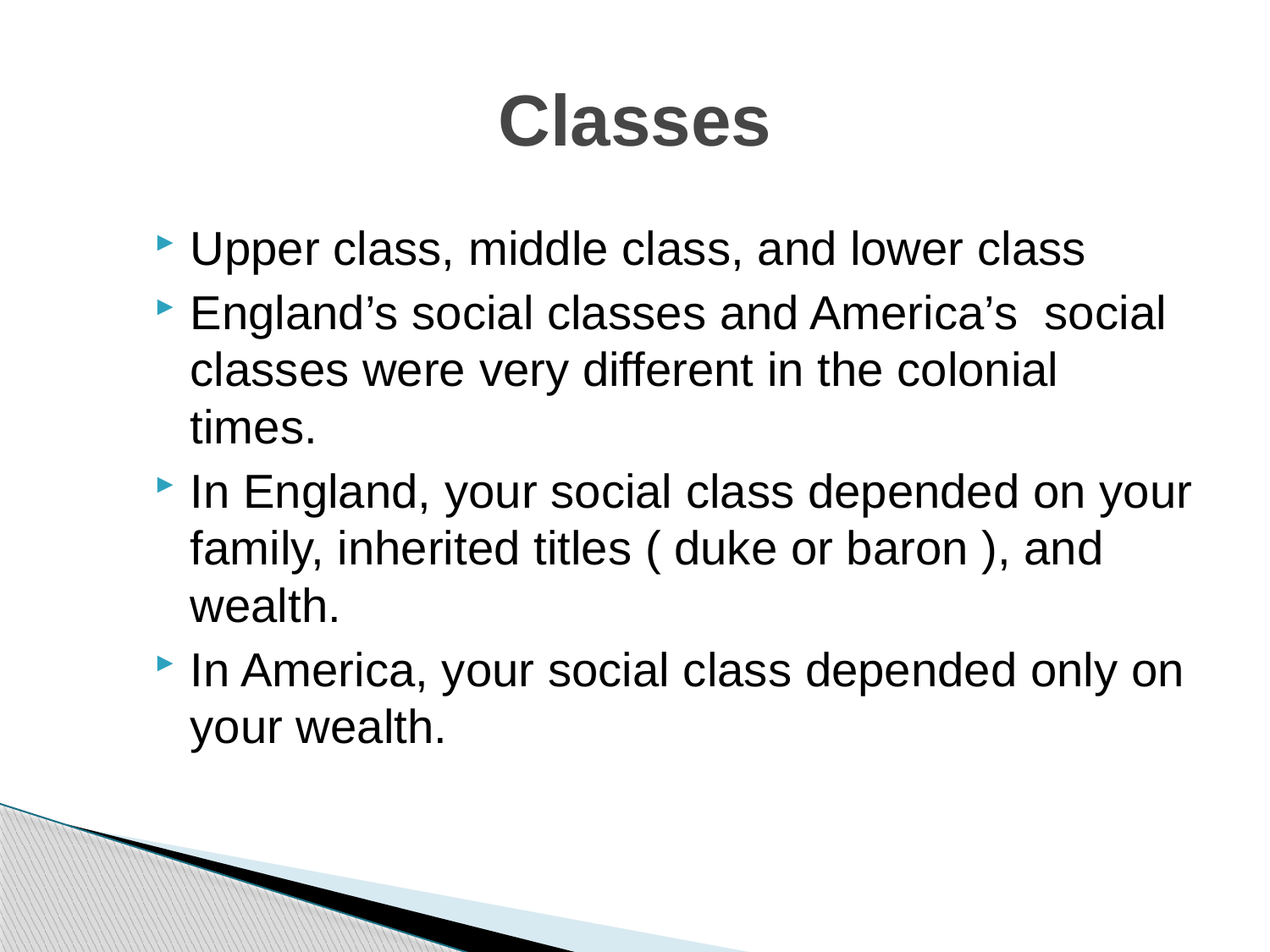

# Classes
Upper class, middle class, and lower class
England’s social classes and America’s  social classes were very different in the colonial times.
In England, your social class depended on your family, inherited titles ( duke or baron ), and wealth.
In America, your social class depended only on your wealth.